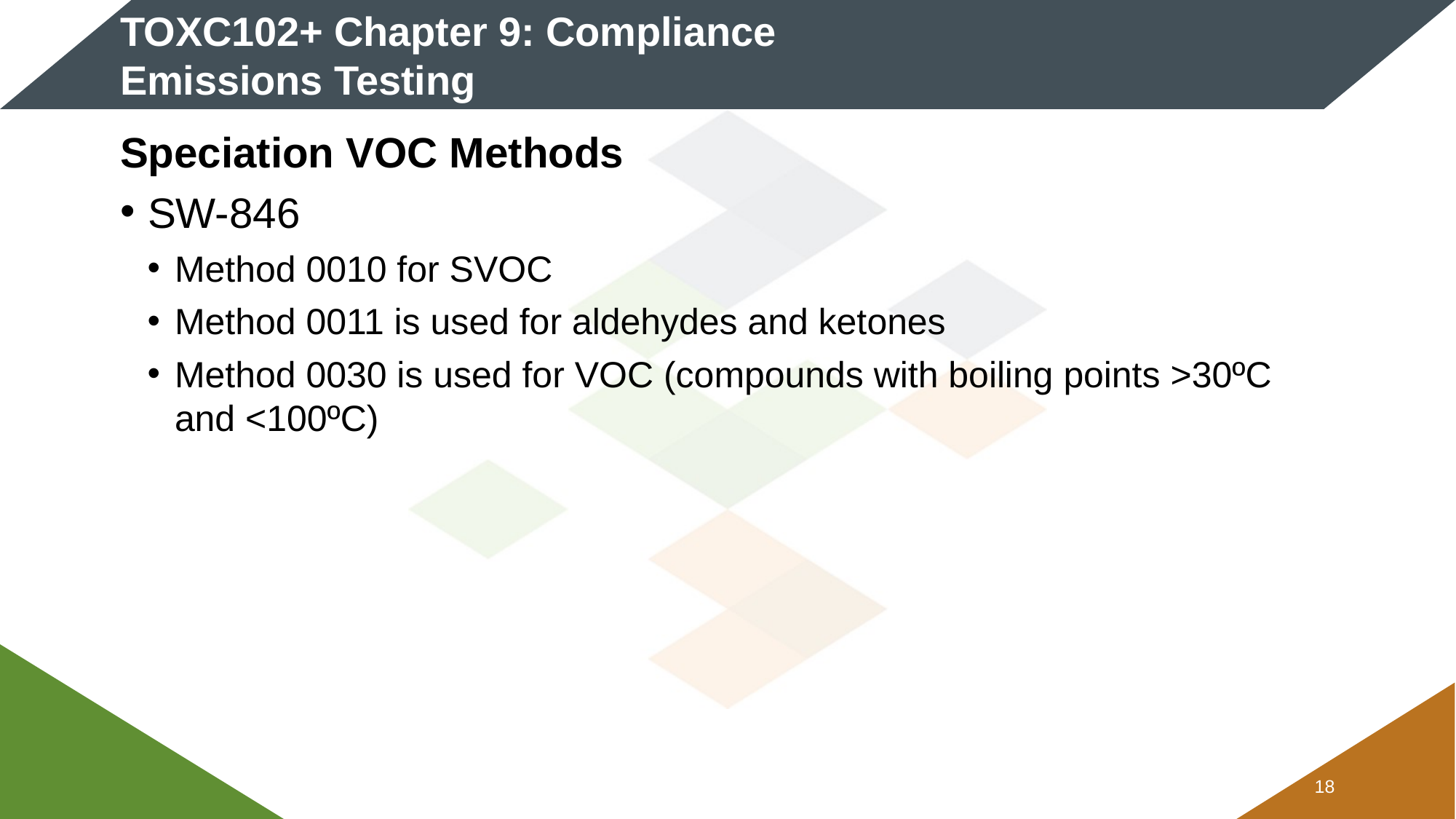

# TOXC102+ Chapter 9: Compliance Emissions Testing
Speciation VOC Methods
SW-846
Method 0010 for SVOC
Method 0011 is used for aldehydes and ketones
Method 0030 is used for VOC (compounds with boiling points >30ºC and <100ºC)
18